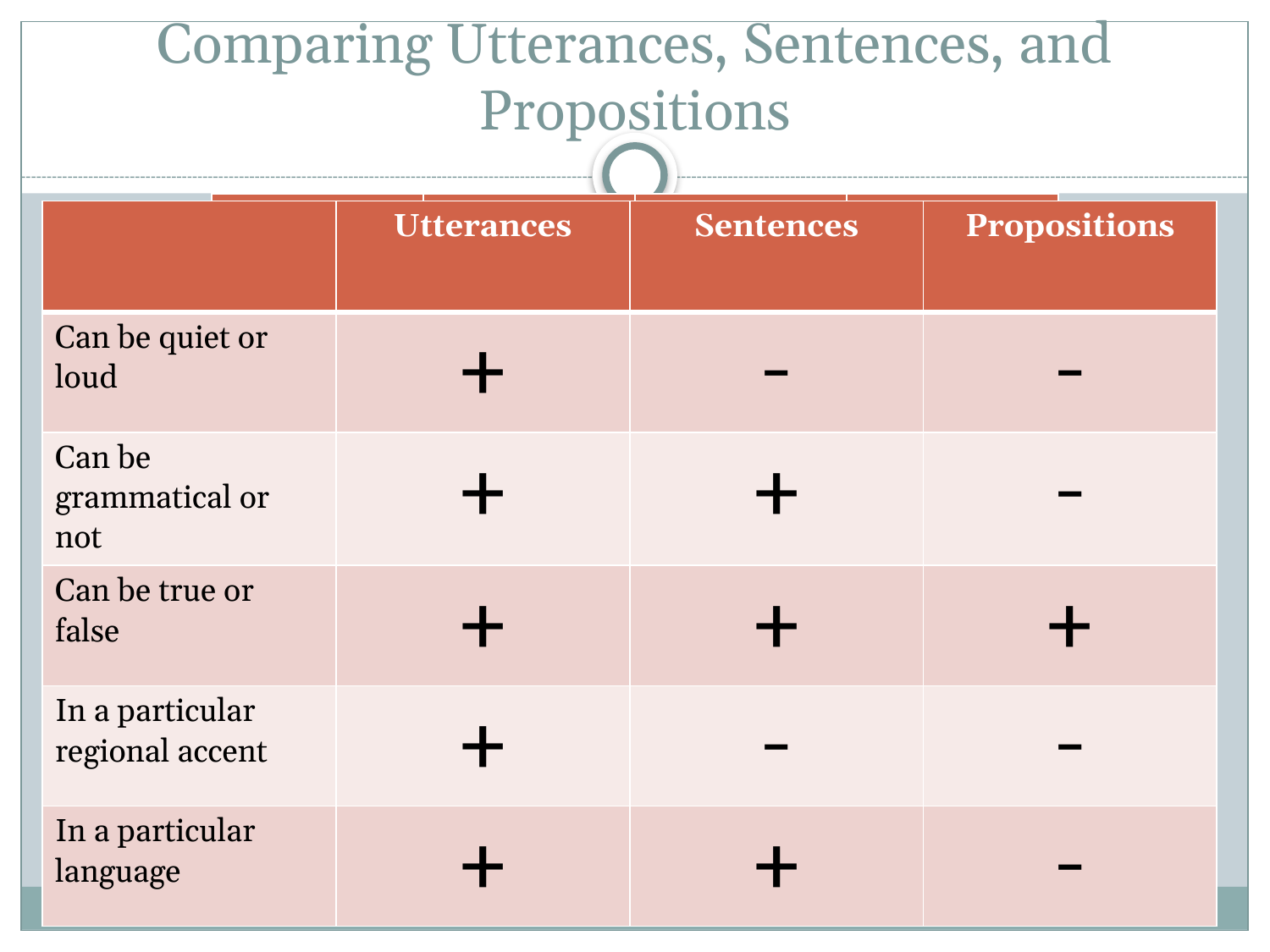

# Comparing Utterances, Sentences, and Propositions
|  |  |  |  |
| --- | --- | --- | --- |

|  | Utterances | Sentences | Propositions |
| --- | --- | --- | --- |
| Can be quiet or loud | + | - | - |
| Can be grammatical or not | + | + | - |
| Can be true or false | + | + | + |
| In a particular regional accent | + | - | - |
| In a particular language | + | + | - |